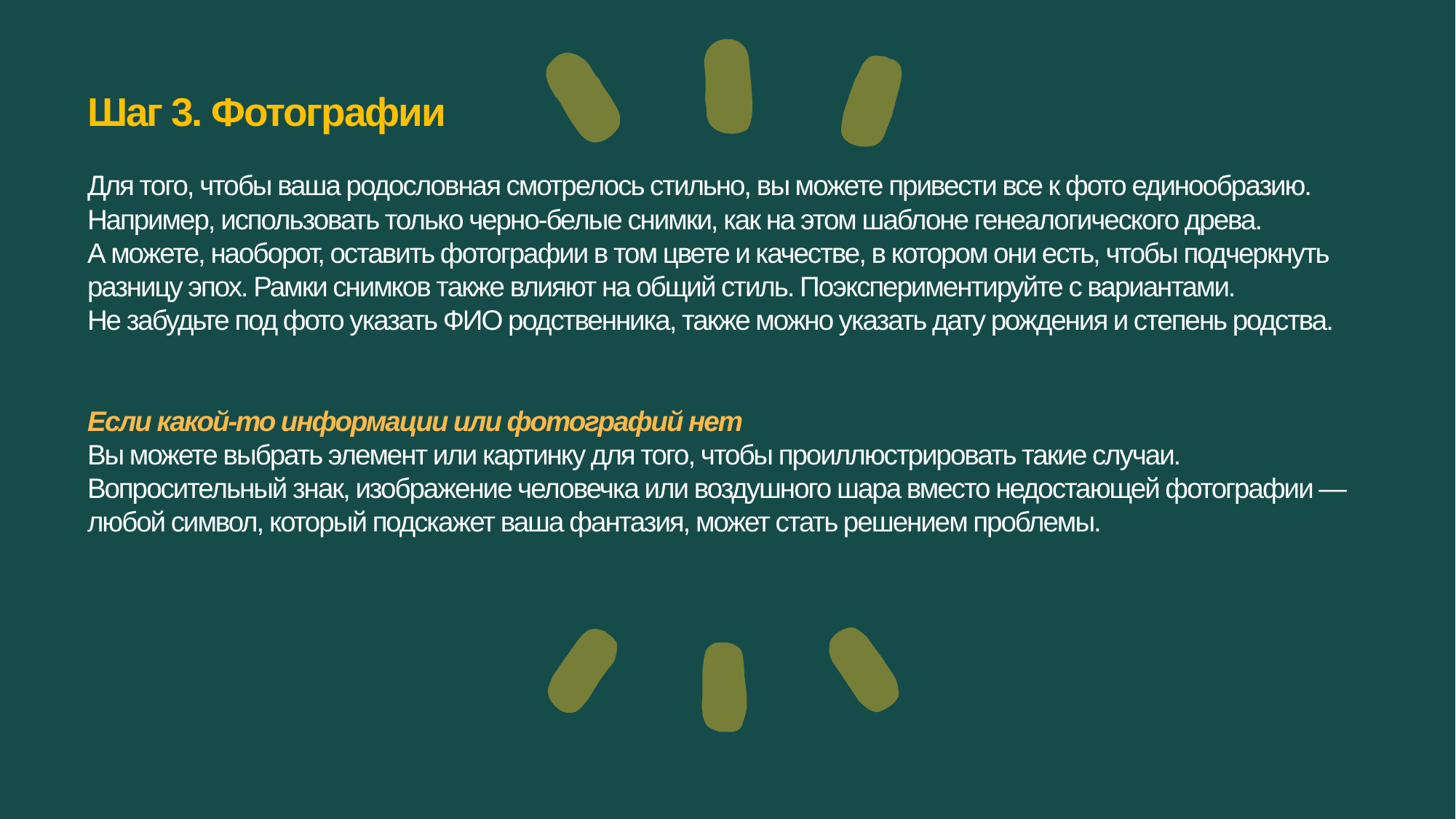

Шаг 3. Фотографии

Для того, чтобы ваша родословная смотрелось стильно, вы можете привести все к фото единообразию. Например, использовать только черно-белые снимки, как на этом шаблоне генеалогического древа.
А можете, наоборот, оставить фотографии в том цвете и качестве, в котором они есть, чтобы подчеркнуть разницу эпох. Рамки снимков также влияют на общий стиль. Поэкспериментируйте с вариантами.
Не забудьте под фото указать ФИО родственника, также можно указать дату рождения и степень родства.

Если какой-то информации или фотографий нет
Вы можете выбрать элемент или картинку для того, чтобы проиллюстрировать такие случаи. Вопросительный знак, изображение человечка или воздушного шара вместо недостающей фотографии — любой символ, который подскажет ваша фантазия, может стать решением проблемы.